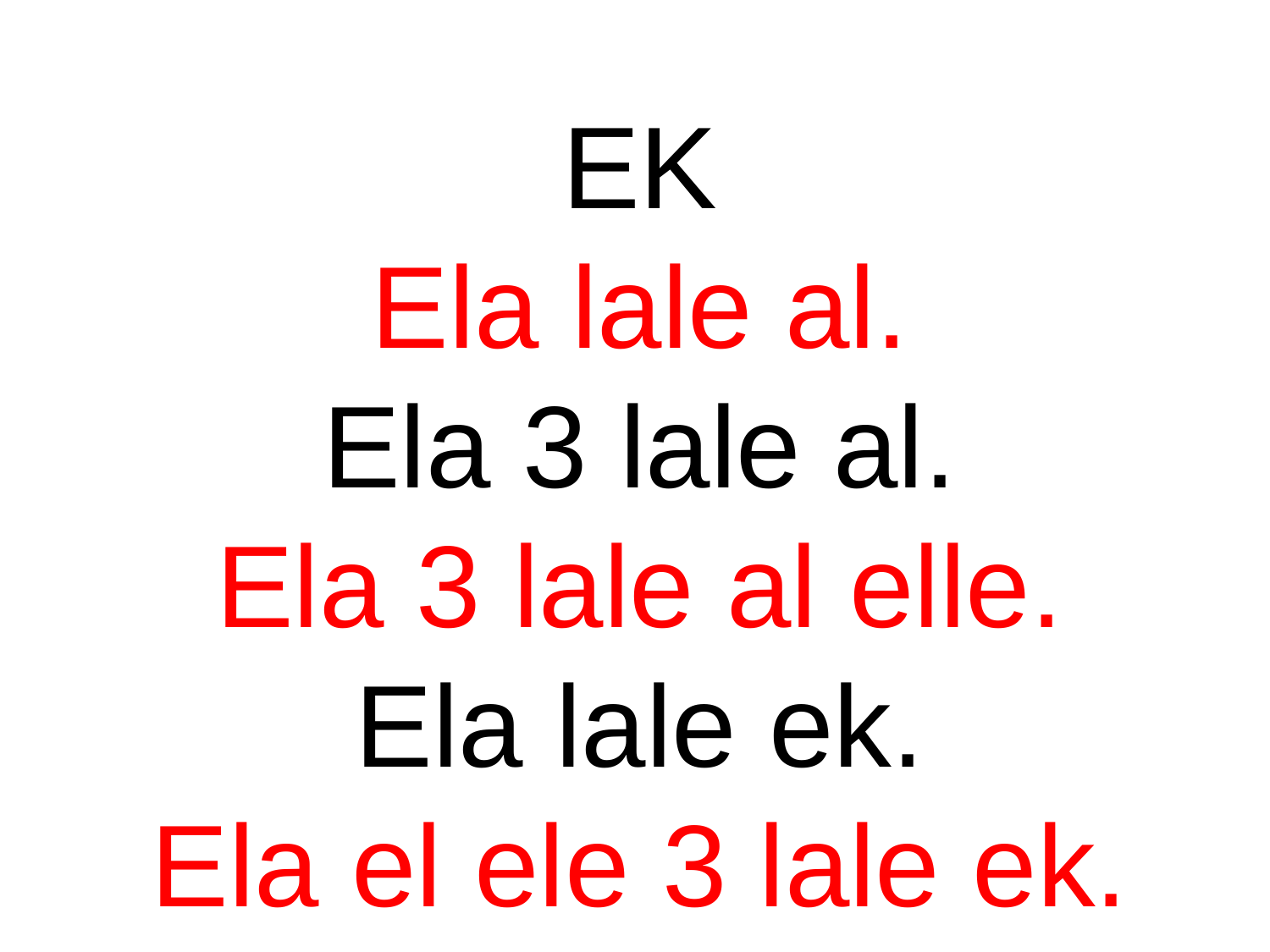

EK
Ela lale al.
Ela 3 lale al.
Ela 3 lale al elle.
Ela lale ek.
Ela el ele 3 lale ek.